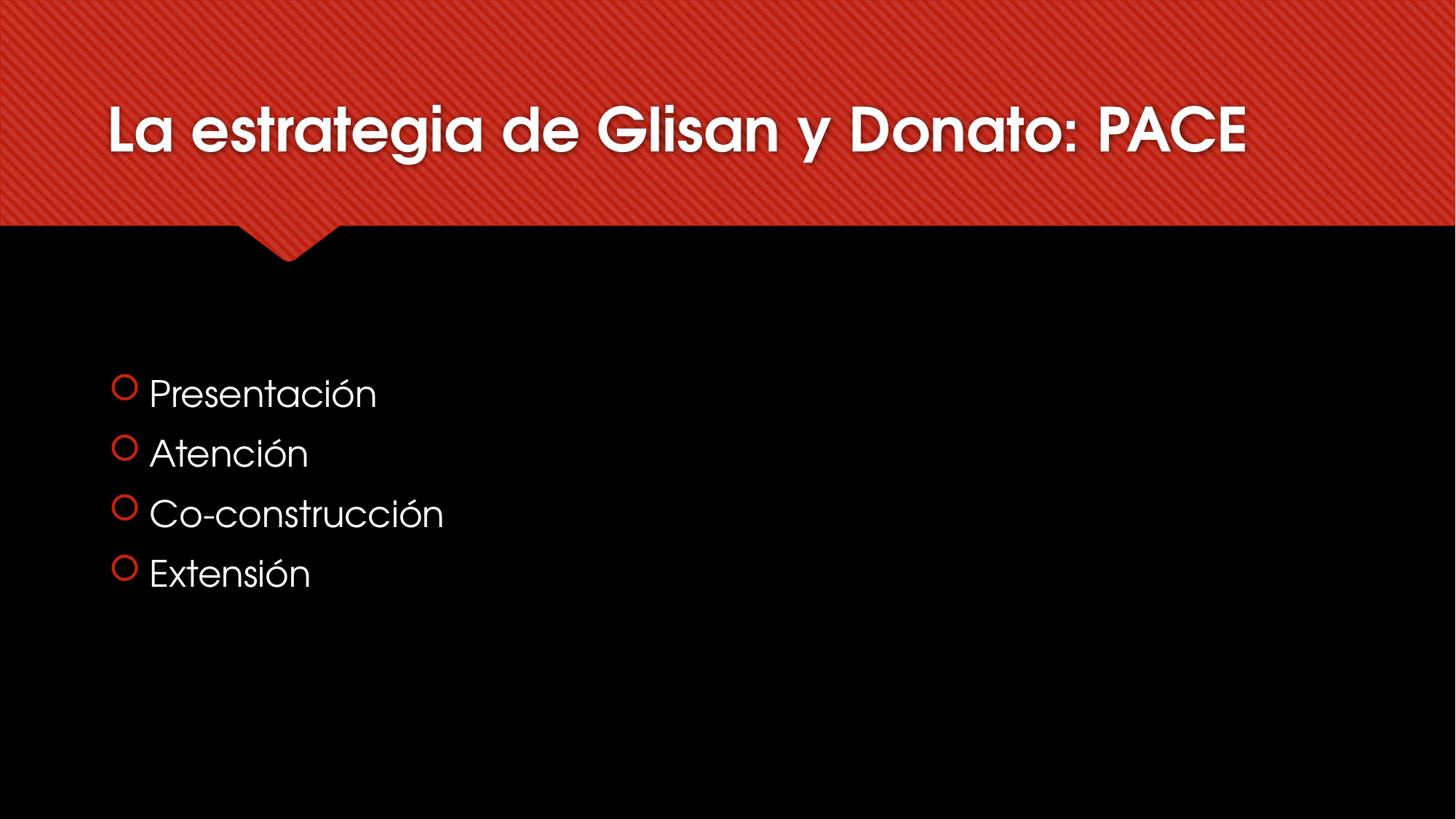

# La estrategia de Glisan y Donato: PACE
Presentación
Atención
Co-construcción
Extensión